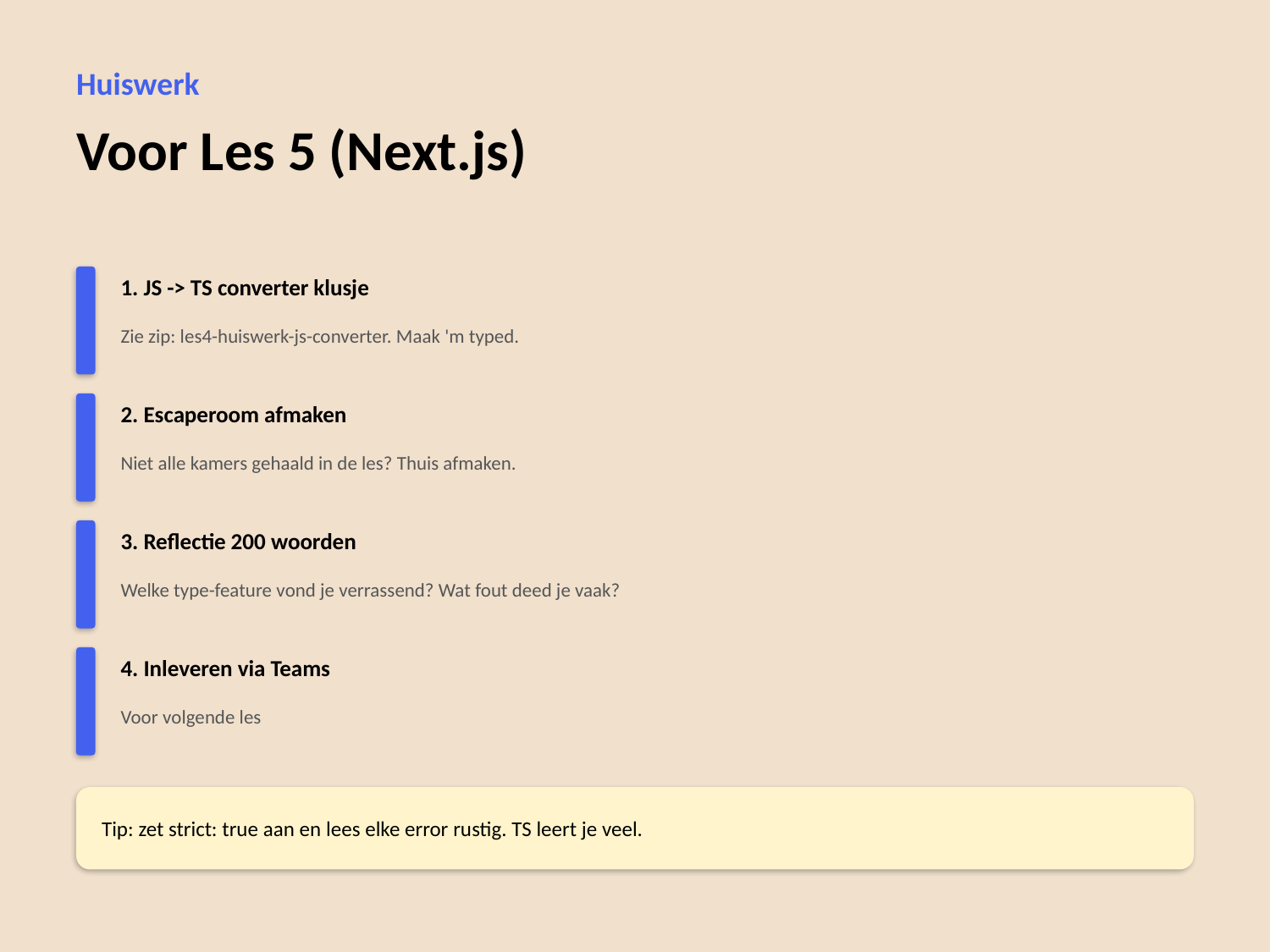

Huiswerk
Voor Les 5 (Next.js)

1. JS -> TS converter klusje
Zie zip: les4-huiswerk-js-converter. Maak 'm typed.

2. Escaperoom afmaken
Niet alle kamers gehaald in de les? Thuis afmaken.

3. Reflectie 200 woorden
Welke type-feature vond je verrassend? Wat fout deed je vaak?

4. Inleveren via Teams
Voor volgende les

Tip: zet strict: true aan en lees elke error rustig. TS leert je veel.